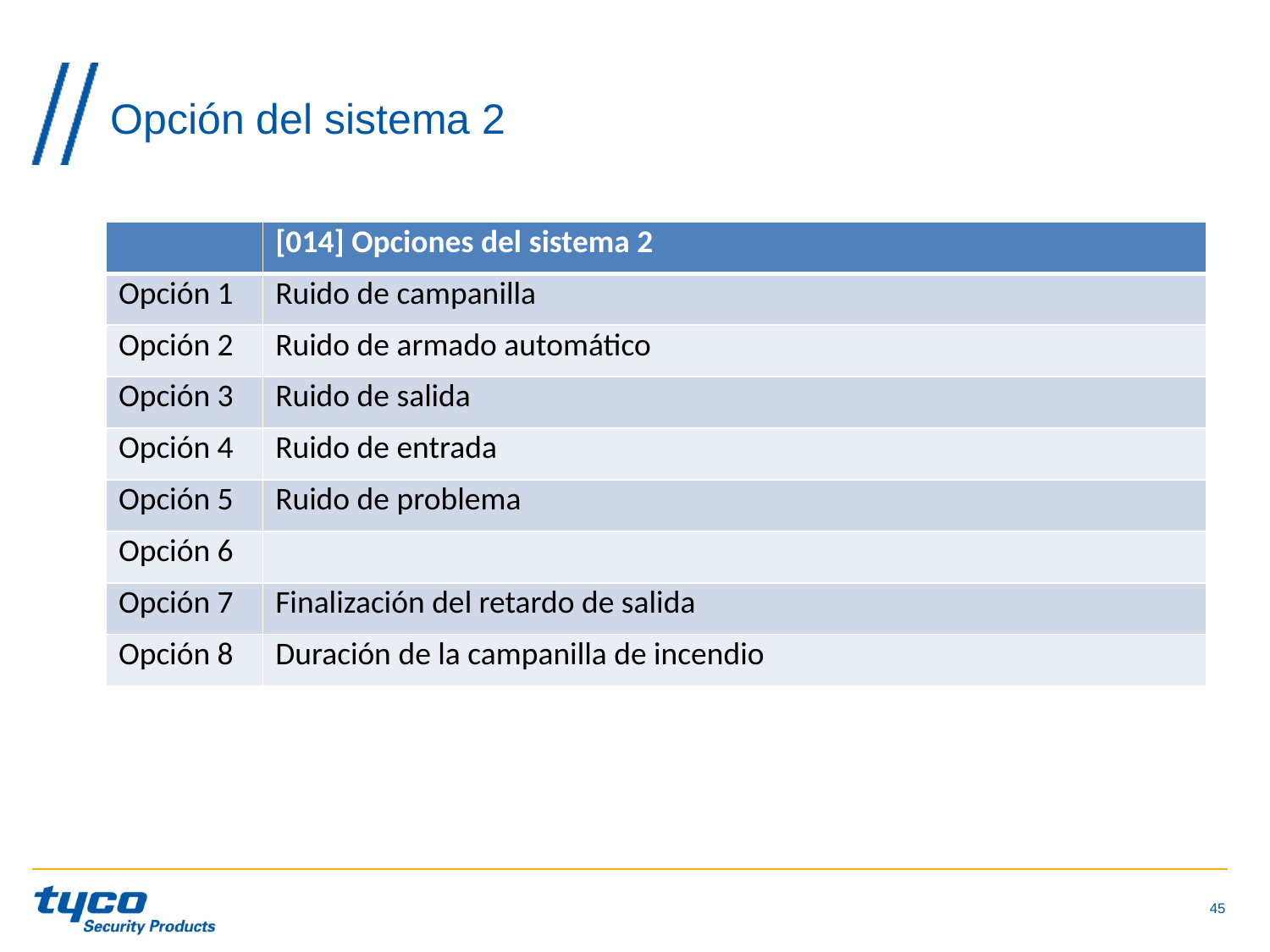

# Opción del sistema 2
|  | [014] Opciones del sistema 2 |
| --- | --- |
| Opción 1 | Ruido de campanilla |
| Opción 2 | Ruido de armado automático |
| Opción 3 | Ruido de salida |
| Opción 4 | Ruido de entrada |
| Opción 5 | Ruido de problema |
| Opción 6 |  |
| Opción 7 | Finalización del retardo de salida |
| Opción 8 | Duración de la campanilla de incendio |
45